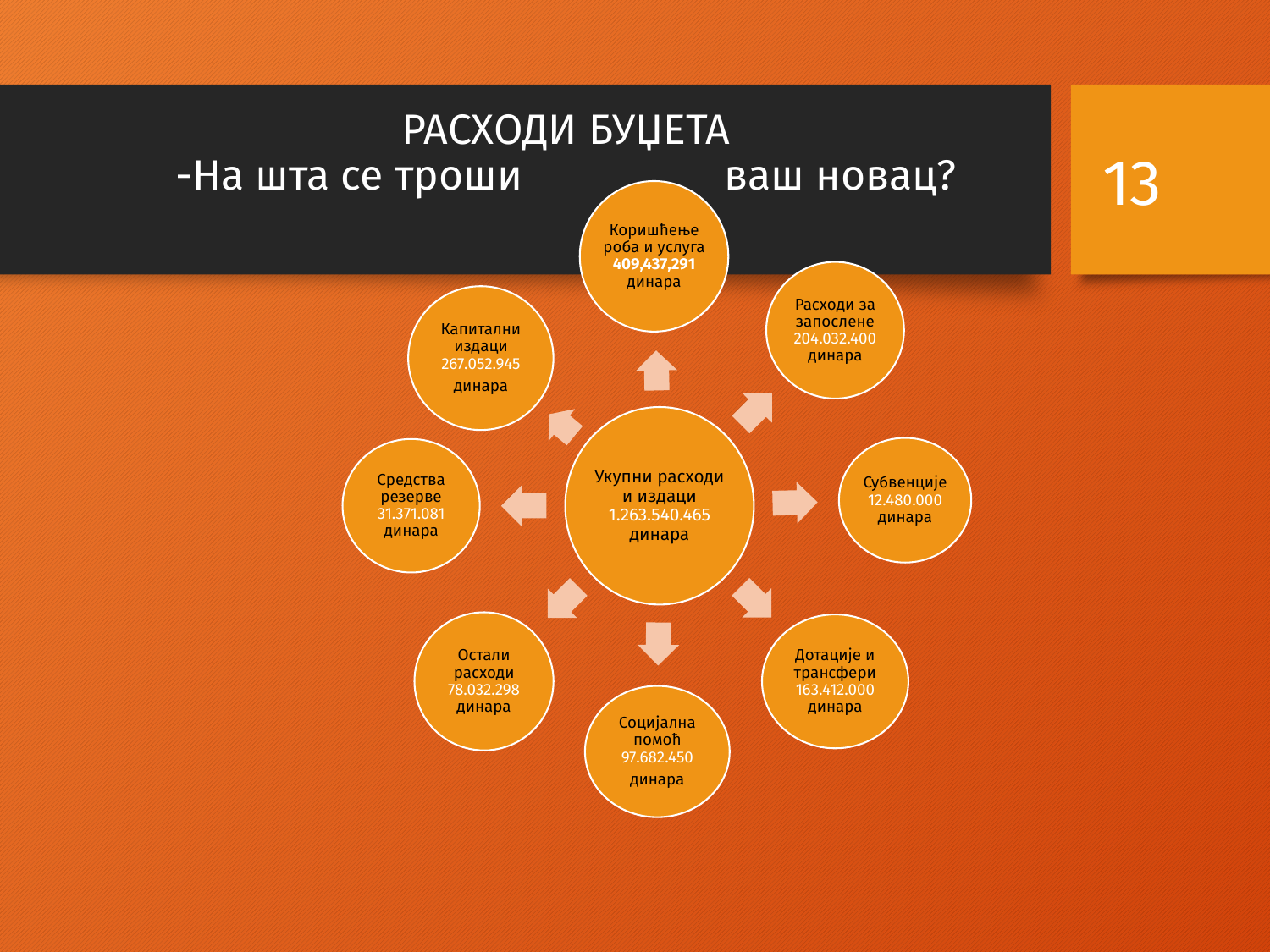

# РАСХОДИ БУЏЕТА -На шта се троши                  ваш новац?
13
Укупни расходи и издаци 1.263.540.465 динара

Коришћење роба и услуга 409,437,291 динара

Расходи за запослене 204.032.400 динара

Субвенције 12.480.000 динара

Дотације и трансфери 163.412.000 динара

Социјална помоћ 97.682.450
динара

Остали расходи 78.032.298 динара

Средства резерве 31.371.081 динара

Капитални издаци 267.052.945
динара